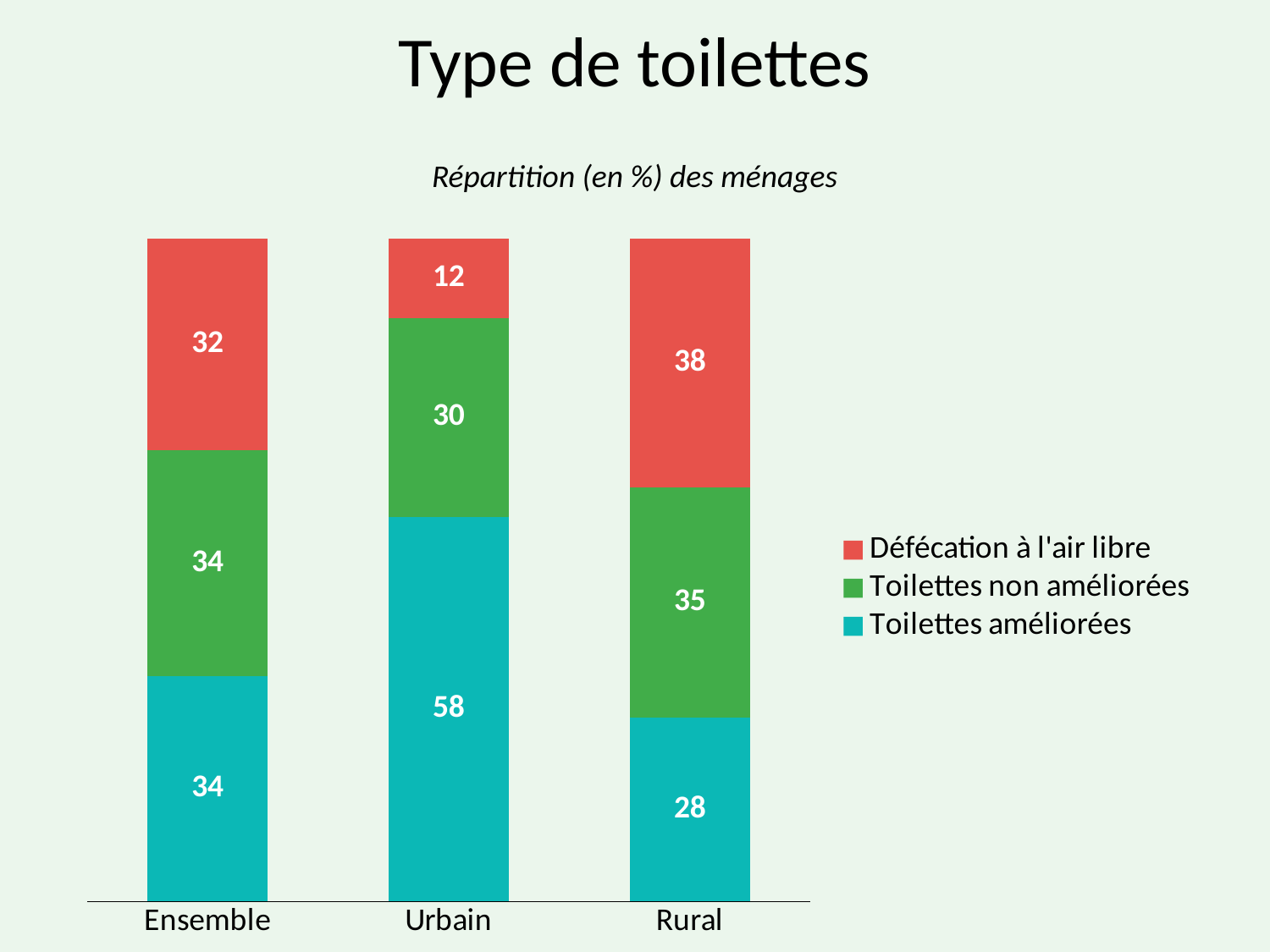

# Type de toilettes
Répartition (en %) des ménages

### Chart

| Category | Toilettes améliorées | Toilettes non améliorées | Défécation à l'air libre |
|---|---|---|---|
| Ensemble | 34.0 | 34.0 | 32.0 |
| Urbain | 58.0 | 30.0 | 12.0 |
| Rural | 28.0 | 35.0 | 38.0 |